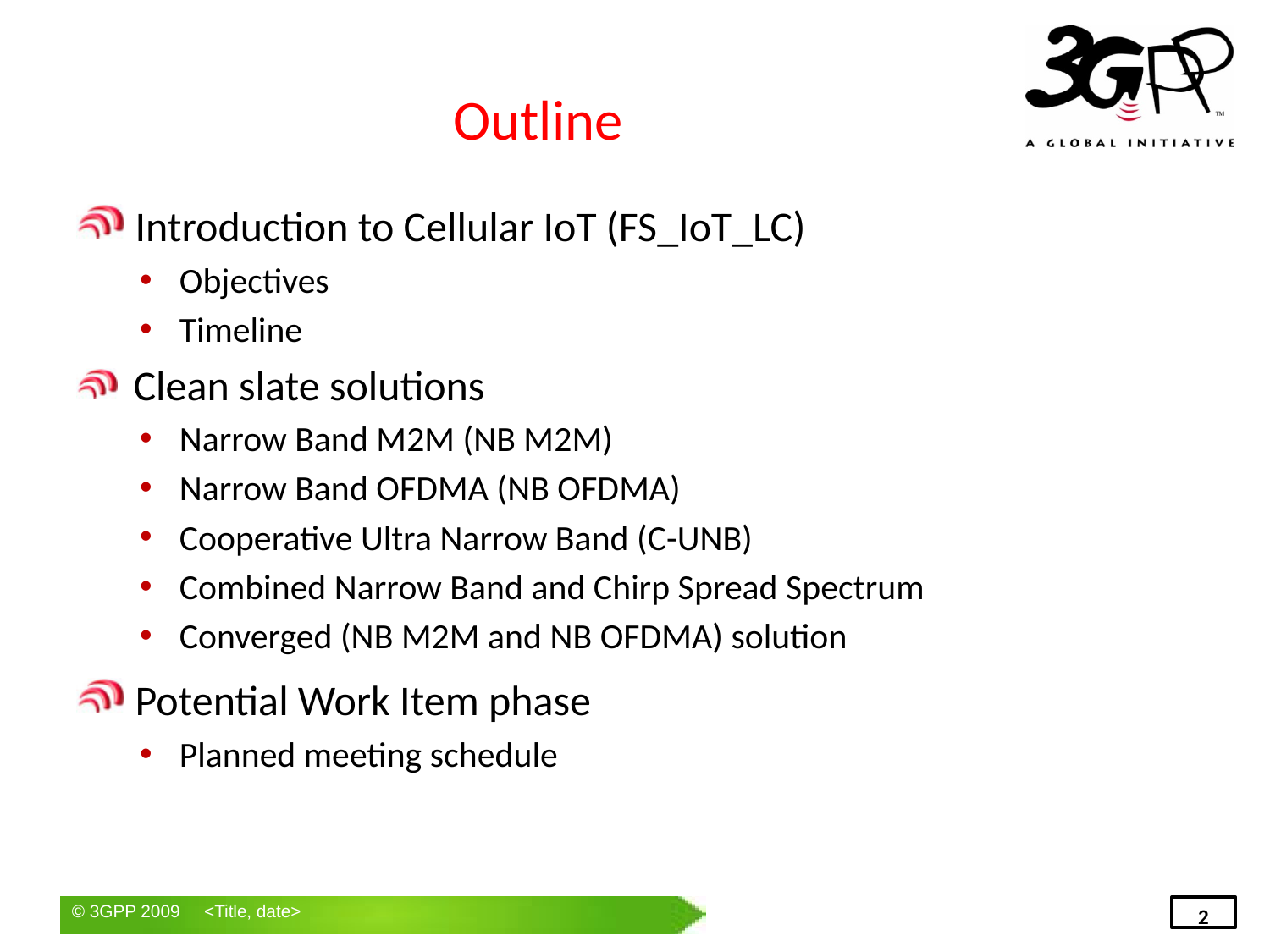

# Outline
 Introduction to Cellular IoT (FS_IoT_LC)
Objectives
Timeline
 Clean slate solutions
Narrow Band M2M (NB M2M)
Narrow Band OFDMA (NB OFDMA)
Cooperative Ultra Narrow Band (C-UNB)
Combined Narrow Band and Chirp Spread Spectrum
Converged (NB M2M and NB OFDMA) solution
 Potential Work Item phase
Planned meeting schedule